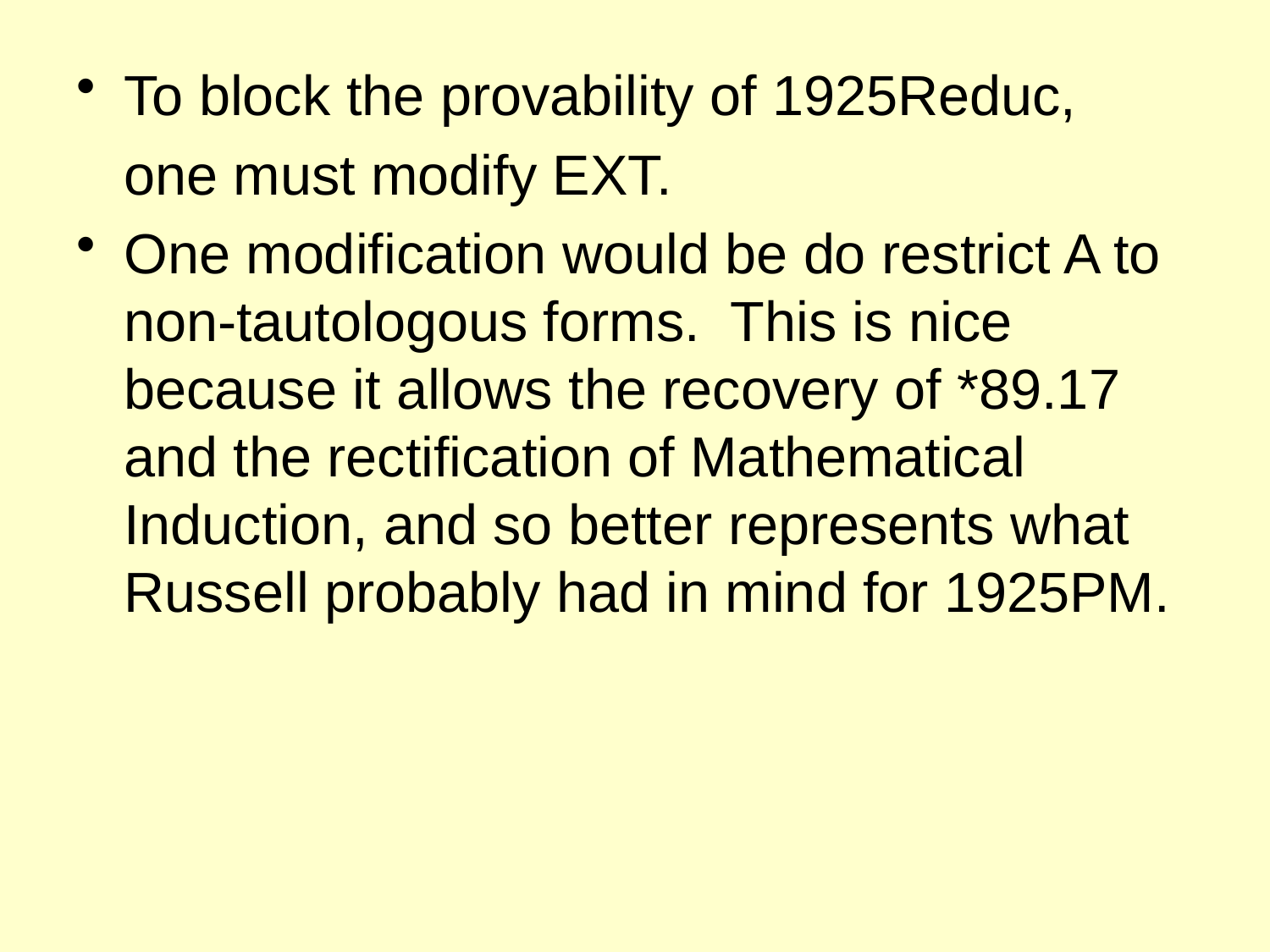

To block the provability of 1925Reduc,
	one must modify EXT.
One modification would be do restrict A to non-tautologous forms.  This is nice because it allows the recovery of *89.17 and the rectification of Mathematical Induction, and so better represents what Russell probably had in mind for 1925PM.